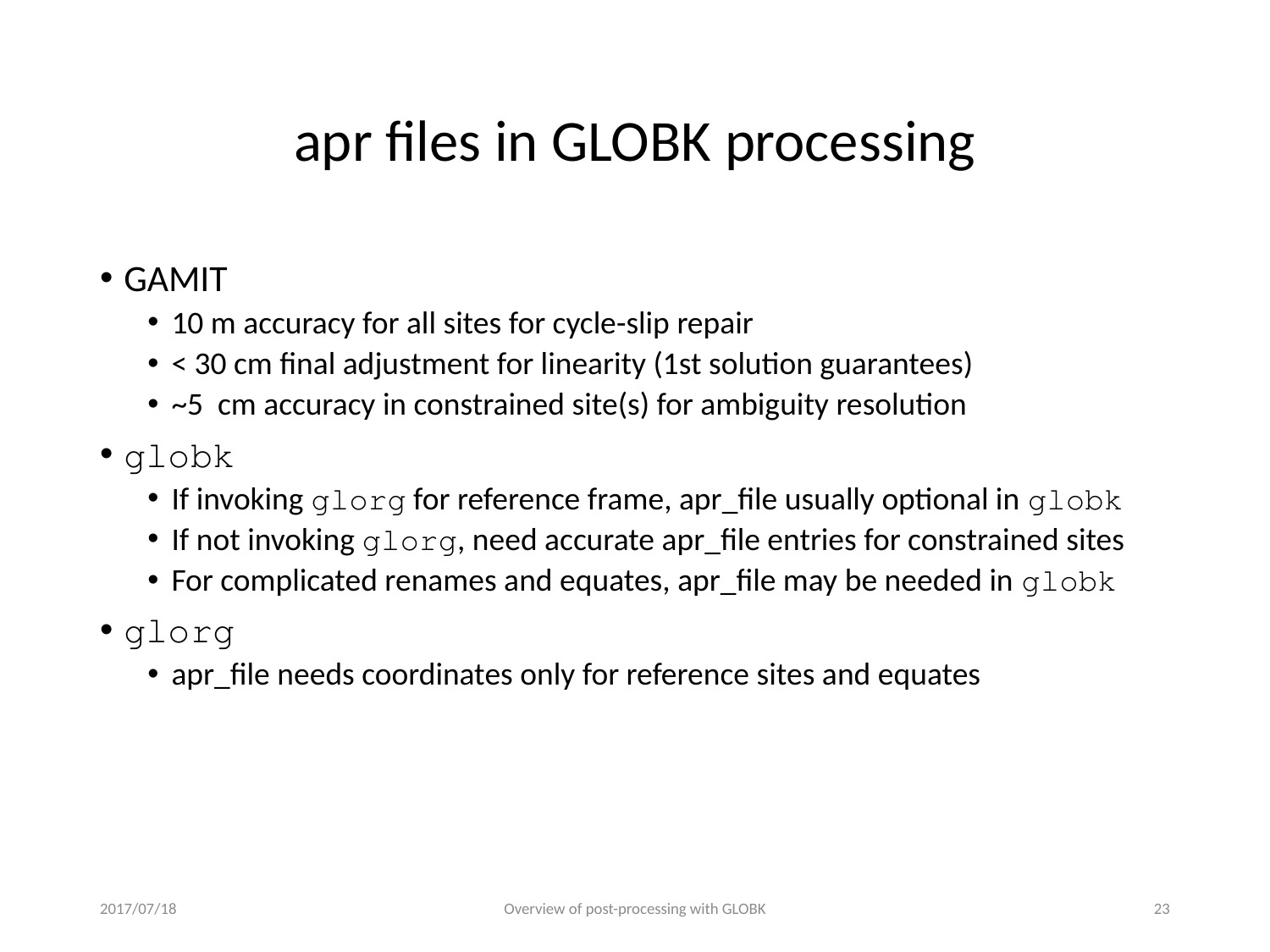

# apr files in GLOBK processing
GAMIT
10 m accuracy for all sites for cycle-slip repair
< 30 cm final adjustment for linearity (1st solution guarantees)‏
~5  cm accuracy in constrained site(s) for ambiguity resolution
globk
If invoking glorg for reference frame, apr_file usually optional in globk
If not invoking glorg, need accurate apr_file entries for constrained sites
For complicated renames and equates, apr_file may be needed in globk
glorg
apr_file needs coordinates only for reference sites and equates
2017/07/18
Overview of post-processing with GLOBK
23